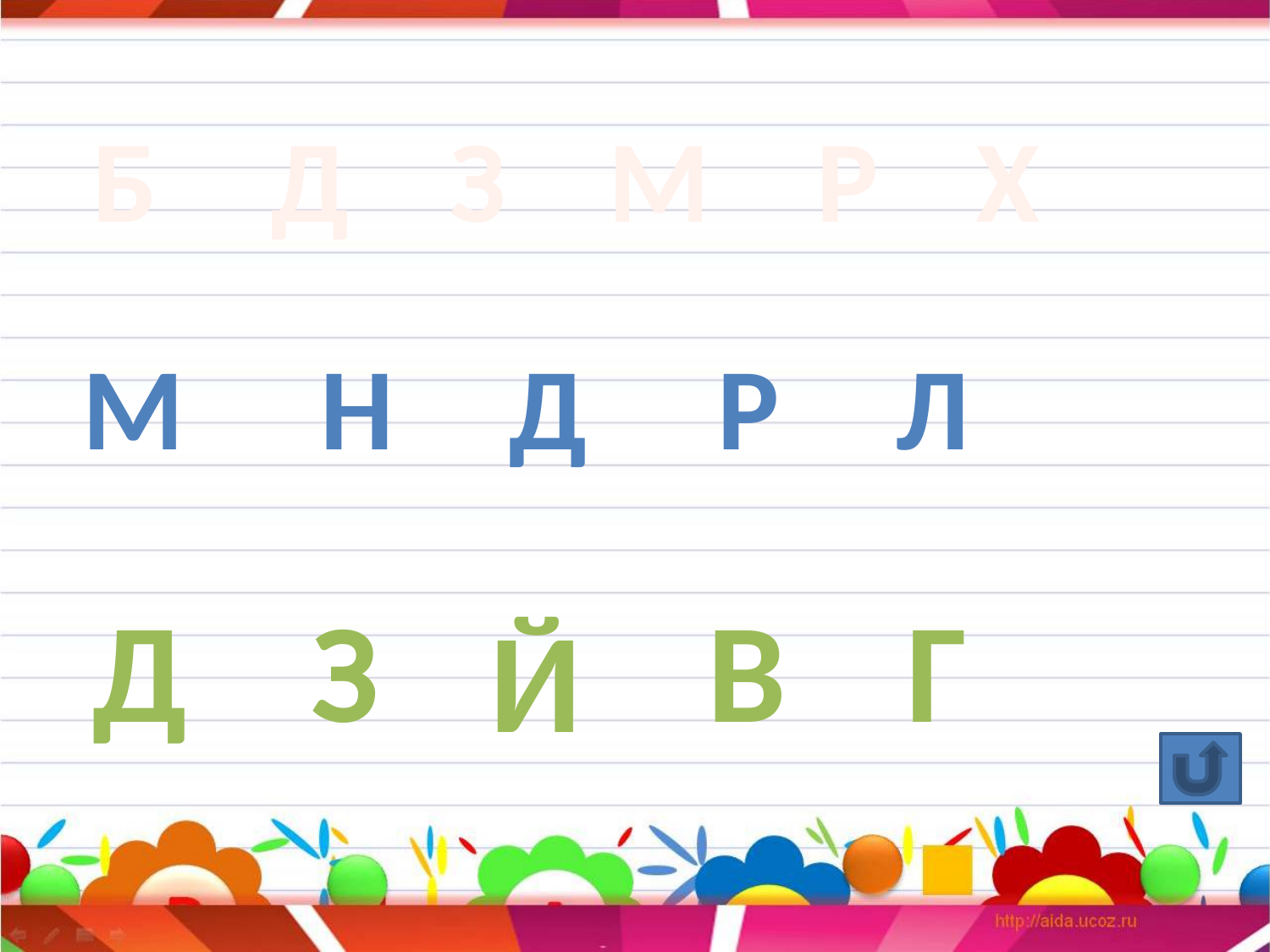

Б
Д
З
М
Р
Х
М
Н
Д
Р
Л
Д
З
В
Г
Й